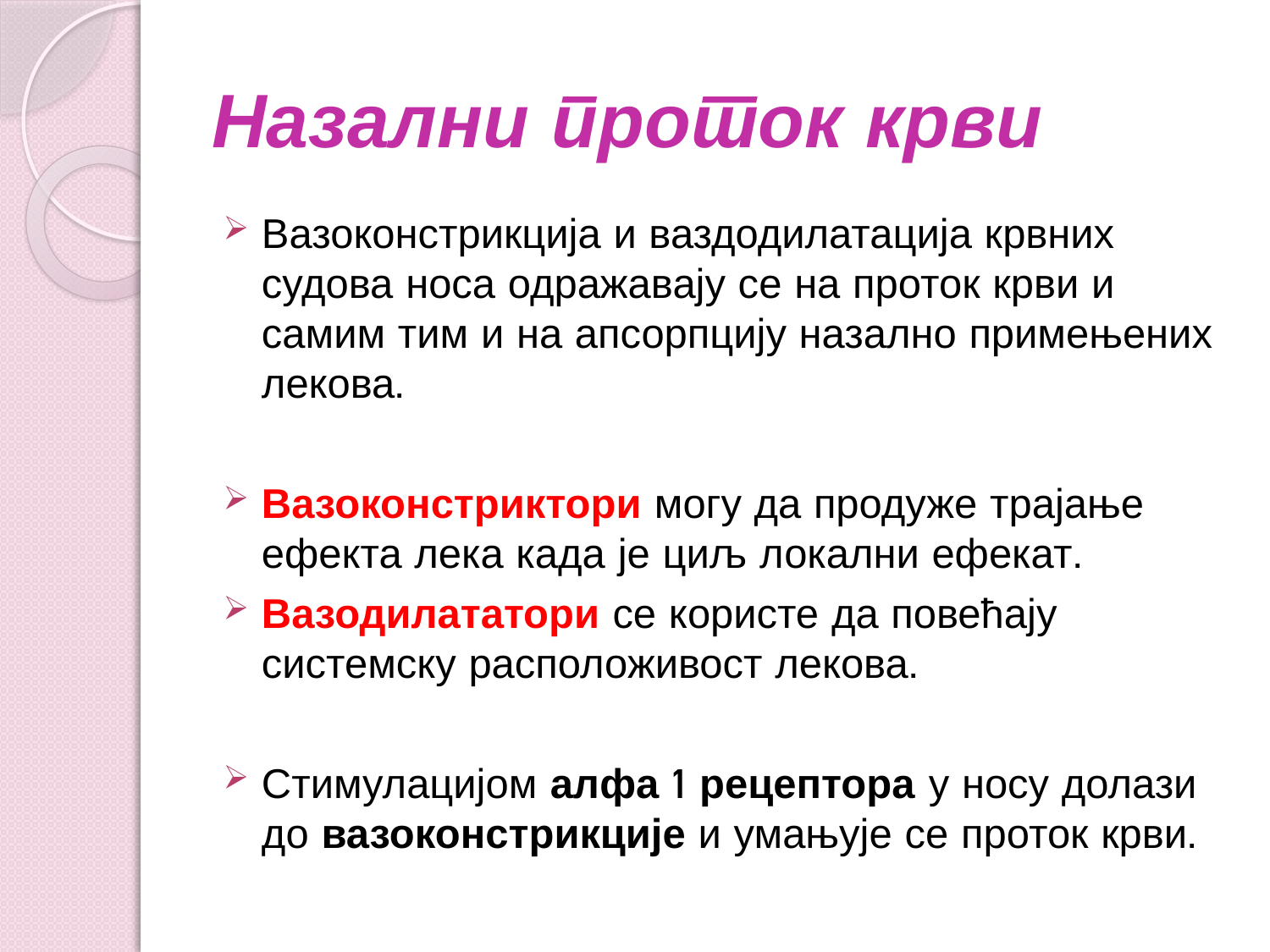

# Назални проток крви
Вазоконстрикција и ваздодилатација крвних судова носа одражавају се на проток крви и самим тим и на апсорпцију назално примењених лекова.

Вазоконстриктори могу да продуже трајање ефекта лека када је циљ локални ефекат.
Вазодилататори се користе да повећају системску расположивост лекова.

Стимулацијом алфа 1 рецептора у носу долази до вазоконстрикције и умањује се проток крви.